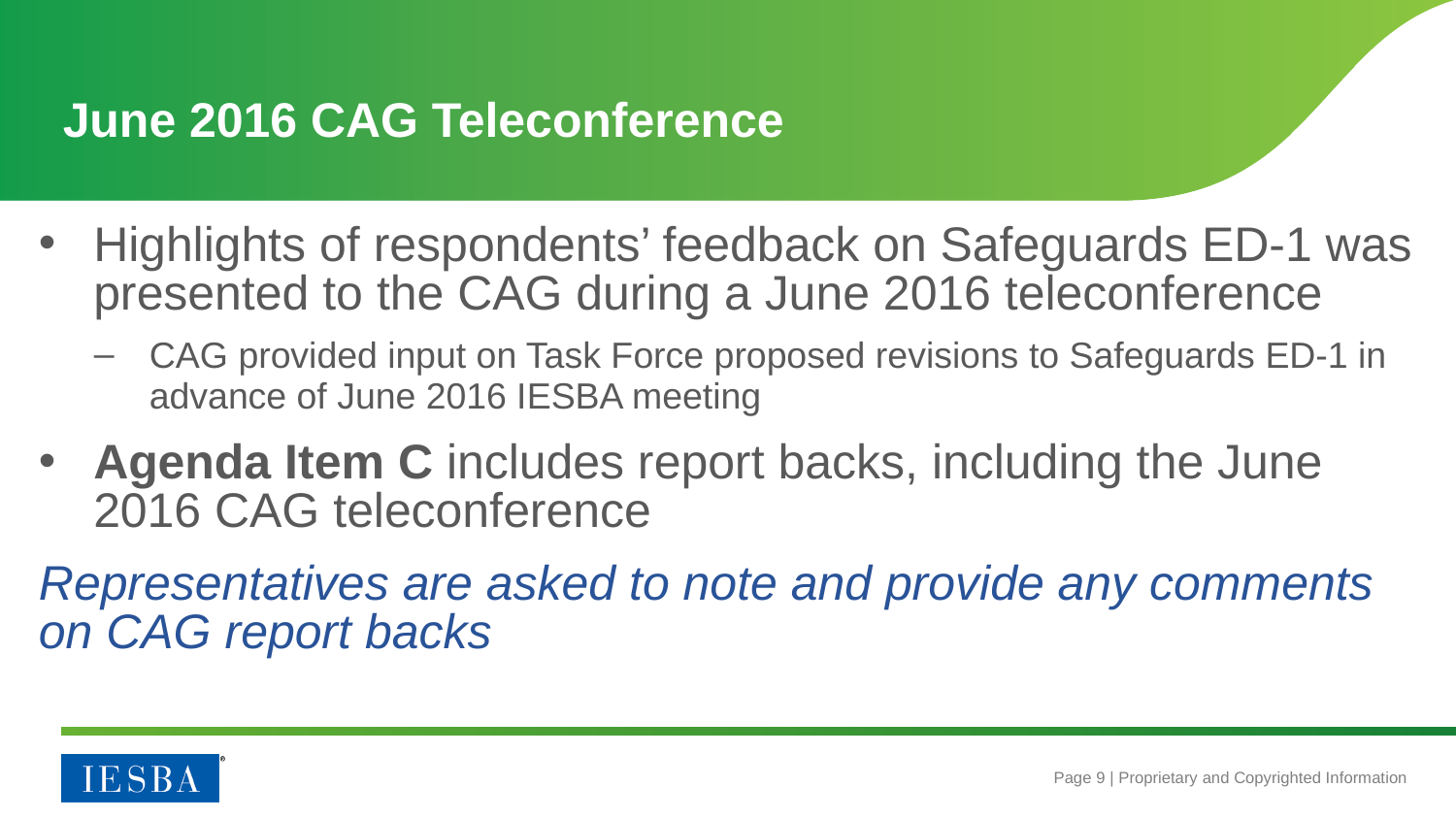

June 2016 CAG Teleconference
Highlights of respondents’ feedback on Safeguards ED-1 was presented to the CAG during a June 2016 teleconference
CAG provided input on Task Force proposed revisions to Safeguards ED-1 in advance of June 2016 IESBA meeting
Agenda Item C includes report backs, including the June 2016 CAG teleconference
Representatives are asked to note and provide any comments on CAG report backs